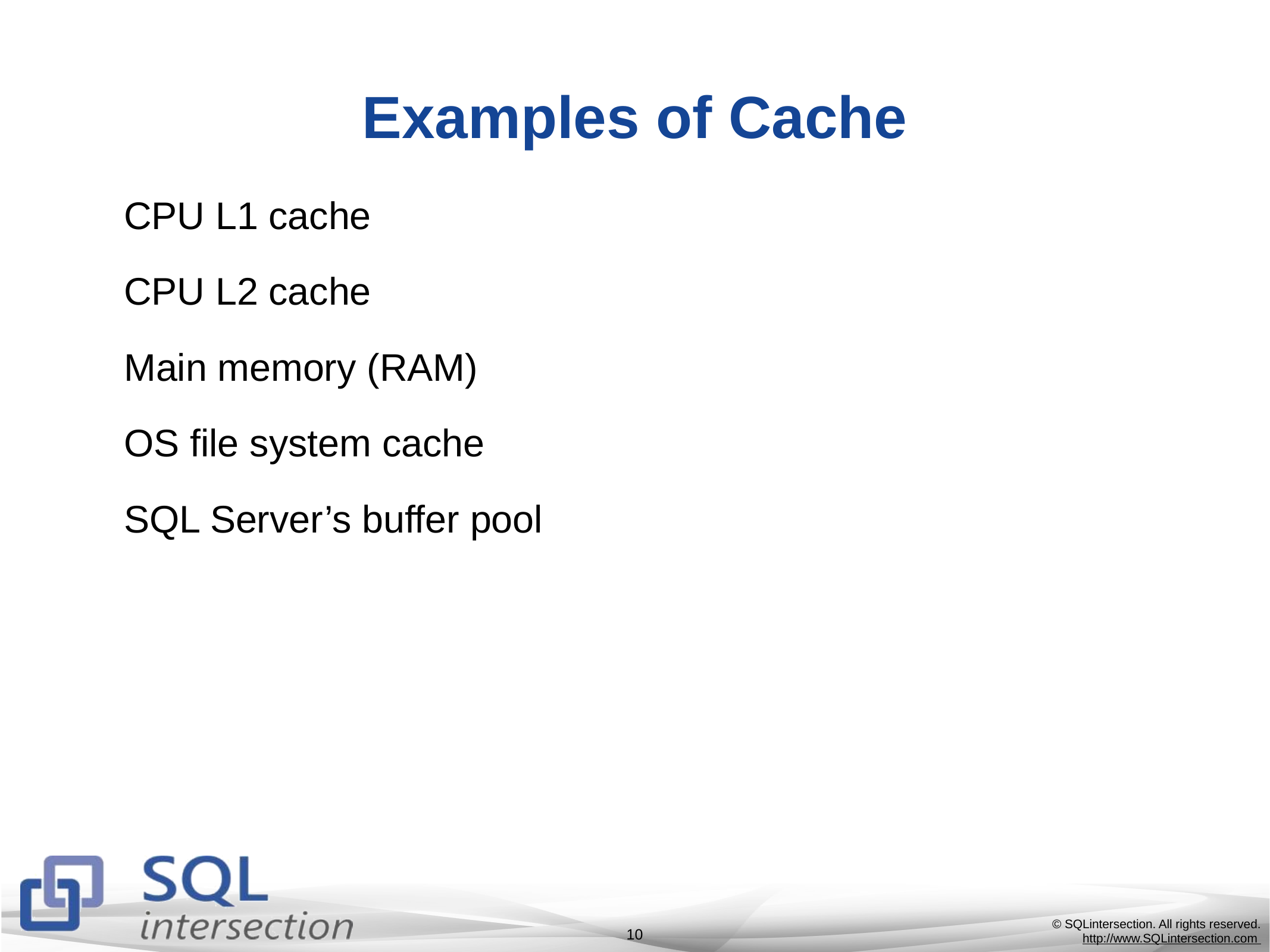

# Examples of Cache
CPU L1 cache
CPU L2 cache
Main memory (RAM)
OS file system cache
SQL Server’s buffer pool